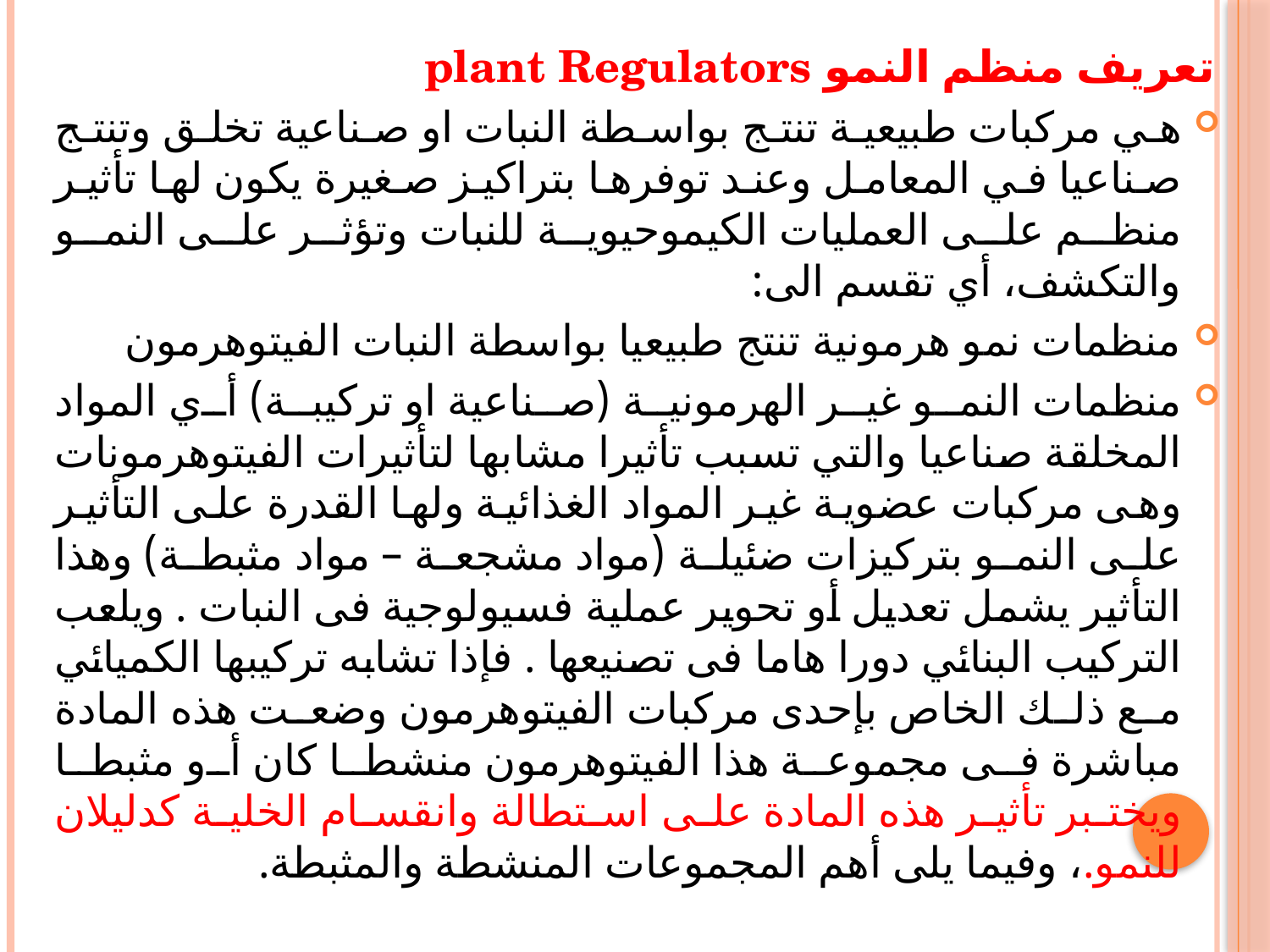

تعريف منظم النمو plant Regulators
هي مركبات طبيعية تنتج بواسطة النبات او صناعية تخلق وتنتج صناعيا في المعامل وعند توفرها بتراكيز صغيرة يكون لها تأثير منظم على العمليات الكيموحيوية للنبات وتؤثر على النمو والتكشف، أي تقسم الى:
منظمات نمو هرمونية تنتج طبيعيا بواسطة النبات الفيتوهرمون
منظمات النمو غير الهرمونية (صناعية او تركيبة) أي المواد المخلقة صناعيا والتي تسبب تأثيرا مشابها لتأثيرات الفيتوهرمونات وهى مركبات عضوية غير المواد الغذائية ولها القدرة على التأثير على النمو بتركيزات ضئيلة (مواد مشجعة – مواد مثبطة) وهذا التأثير يشمل تعديل أو تحوير عملية فسيولوجية فى النبات . ويلعب التركيب البنائي دورا هاما فى تصنيعها . فإذا تشابه تركيبها الكميائي مع ذلك الخاص بإحدى مركبات الفيتوهرمون وضعت هذه المادة مباشرة فى مجموعة هذا الفيتوهرمون منشطا كان أو مثبطا ويختبر تأثير هذه المادة على استطالة وانقسام الخلية كدليلان للنمو.، وفيما يلى أهم المجموعات المنشطة والمثبطة.